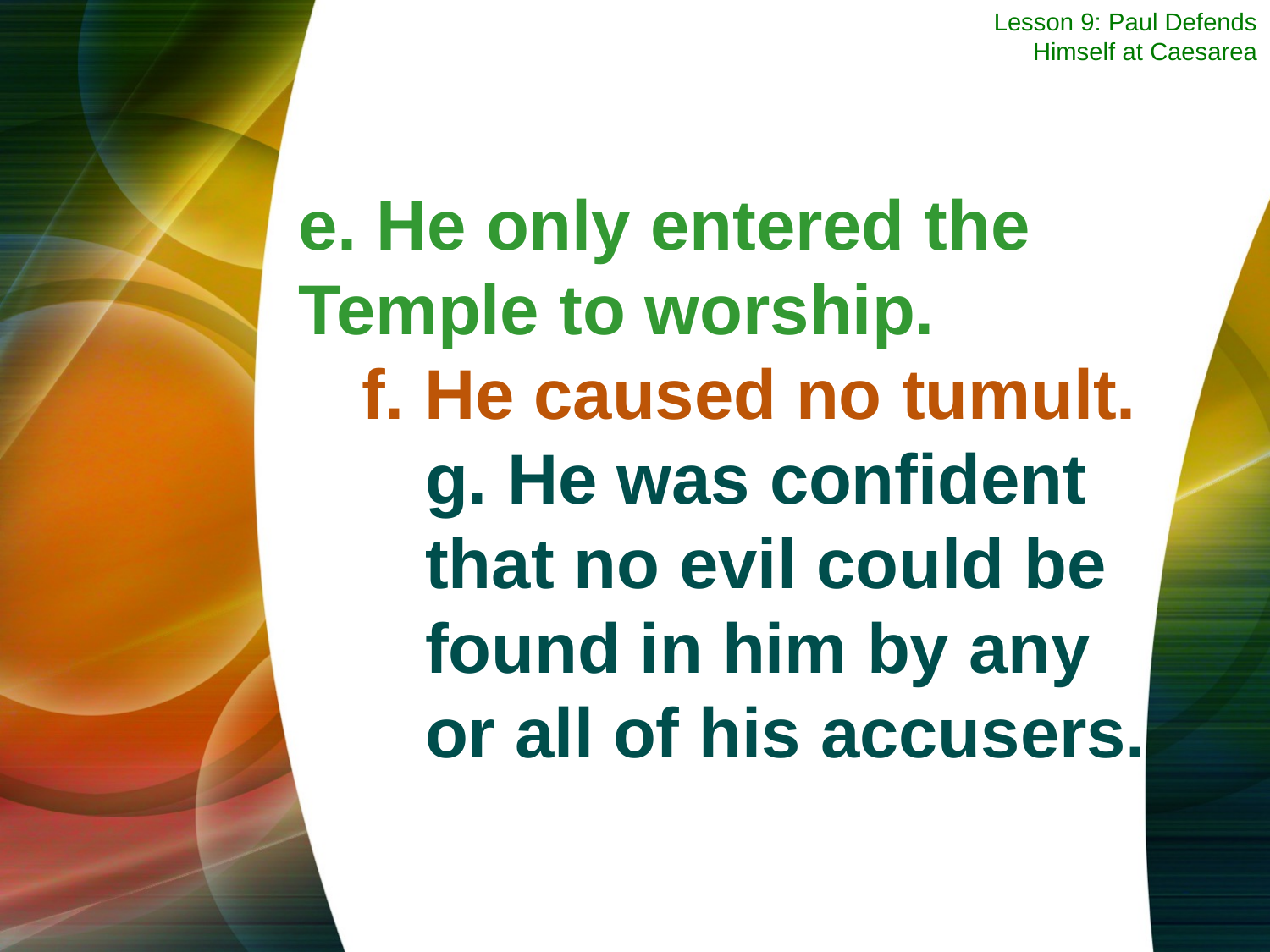

Lesson 9: Paul Defends Himself at Caesarea
e. He only entered the Temple to worship.
f. He caused no tumult.
g. He was confident that no evil could be found in him by any or all of his accusers.